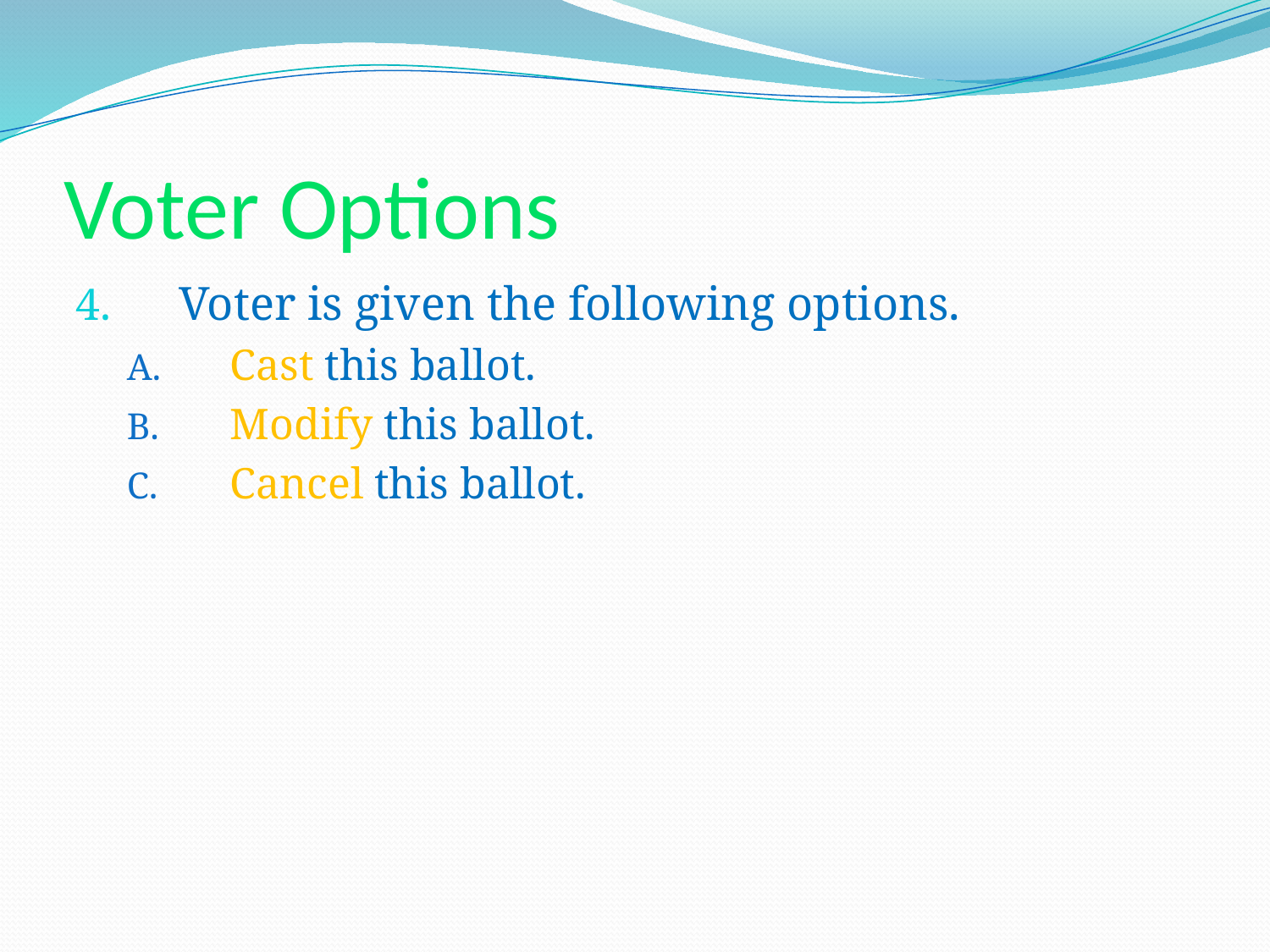

# Voter Options
Voter is given the following options.
Cast this ballot.
Modify this ballot.
Cancel this ballot.